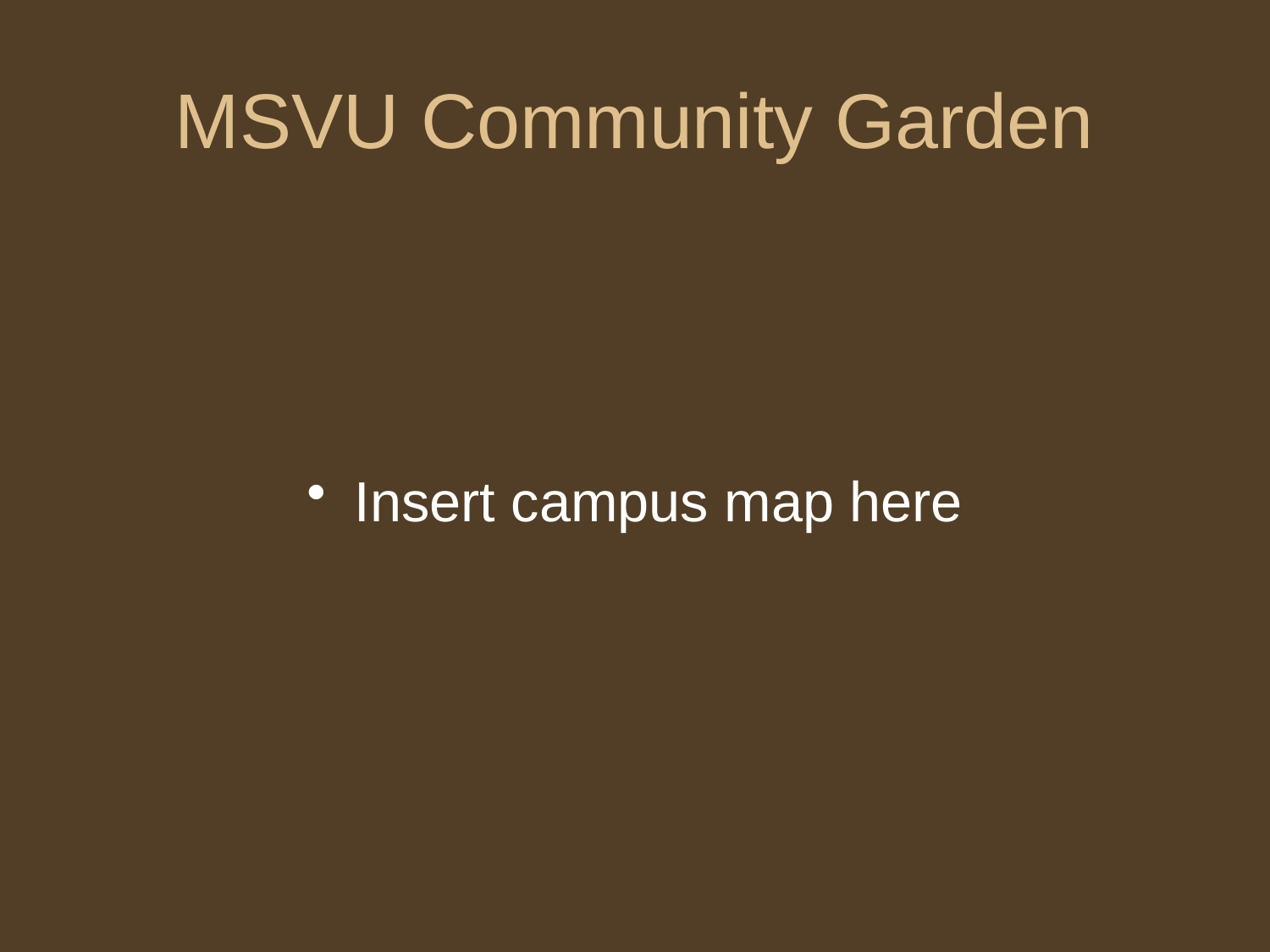

# MSVU Community Garden

Insert campus map here